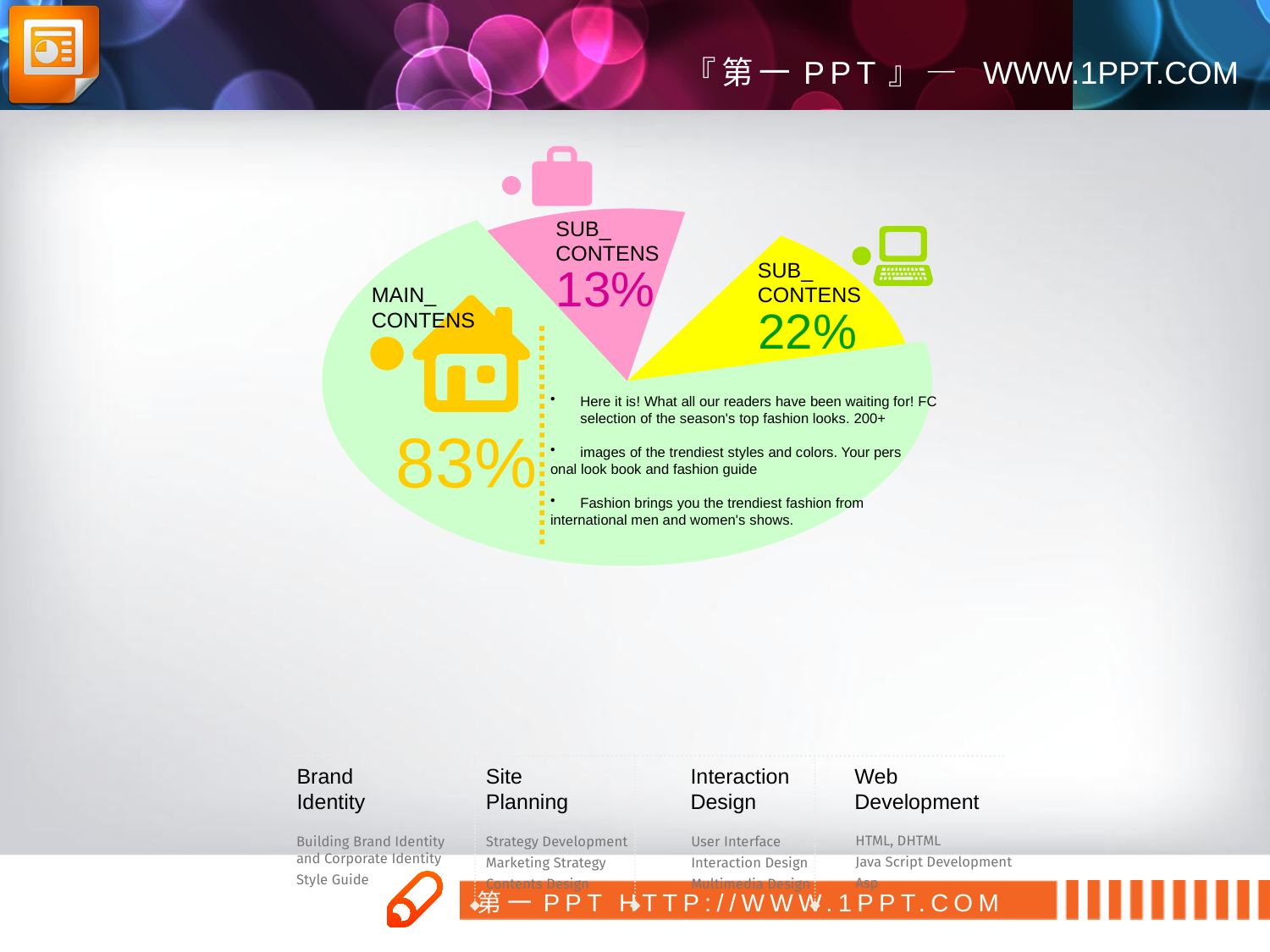

SUB_
CONTENS

SUB_
CONTENS
13%
MAIN_
CONTENS
22%

Here it is! What all our readers have been waiting for! FC selection of the season's top fashion looks. 200+

images of the trendiest styles and colors. Your pers
onal look book and fashion guide

Fashion brings you the trendiest fashion from
international men and women's shows.
83%

Brand
Identity
Site
Planning
Interaction
Design
Web
Development
Building Brand Identity and Corporate Identity
Style Guide
Strategy Development
Marketing Strategy
Contents Design
User Interface
Interaction Design
Multimedia Design
HTML, DHTML
Java Script Development
Asp